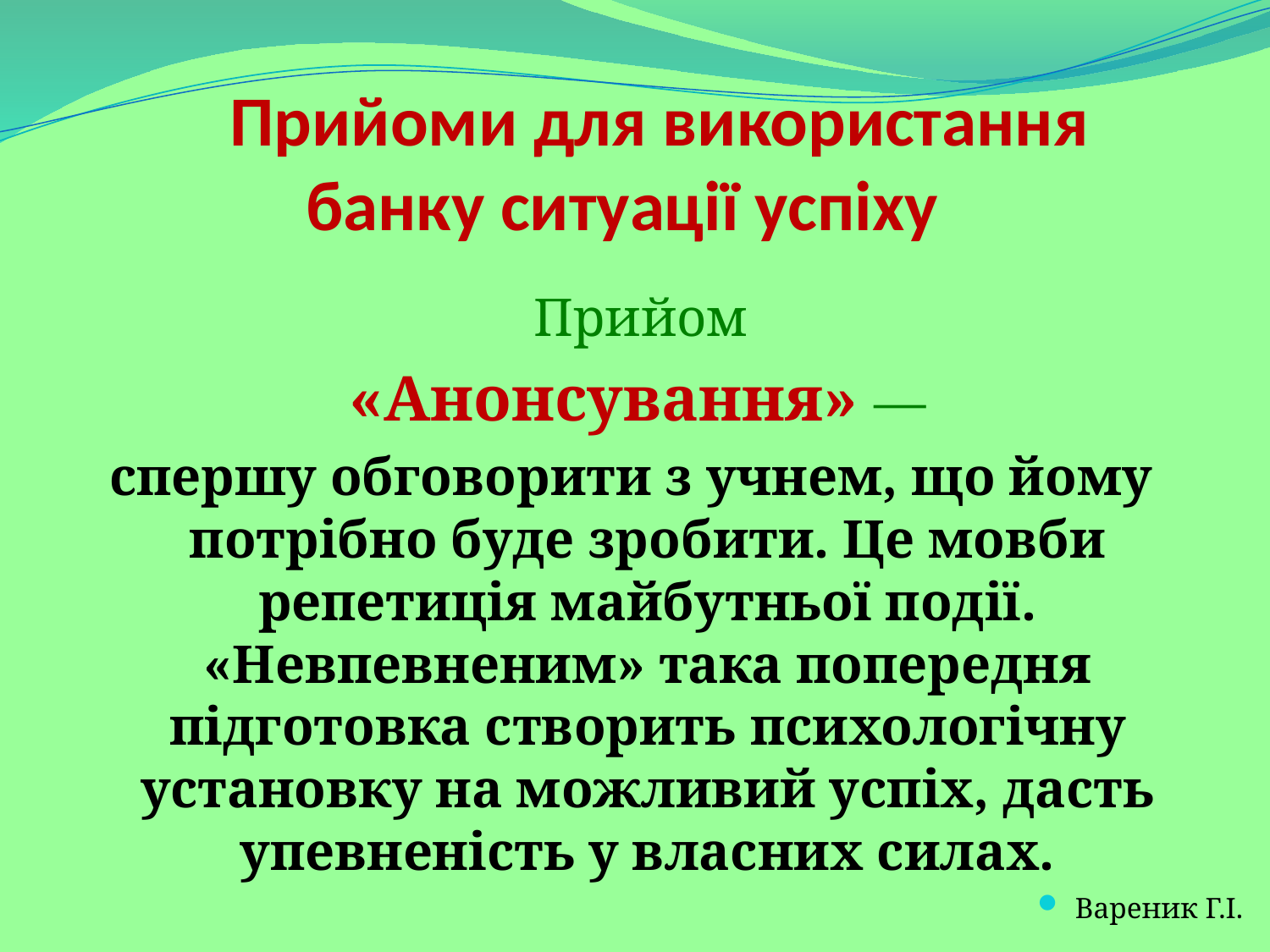

Прийоми для використання  банку ситуації успіху
  Прийом
  «Анонсування» —
спершу обговорити з учнем, що йому потрібно буде зробити. Це мовби репетиція майбутньої події. «Невпевненим» така попередня підготовка створить психологічну установку на можливий успіх, дасть упевненість у власних силах.

Вареник Г.І.